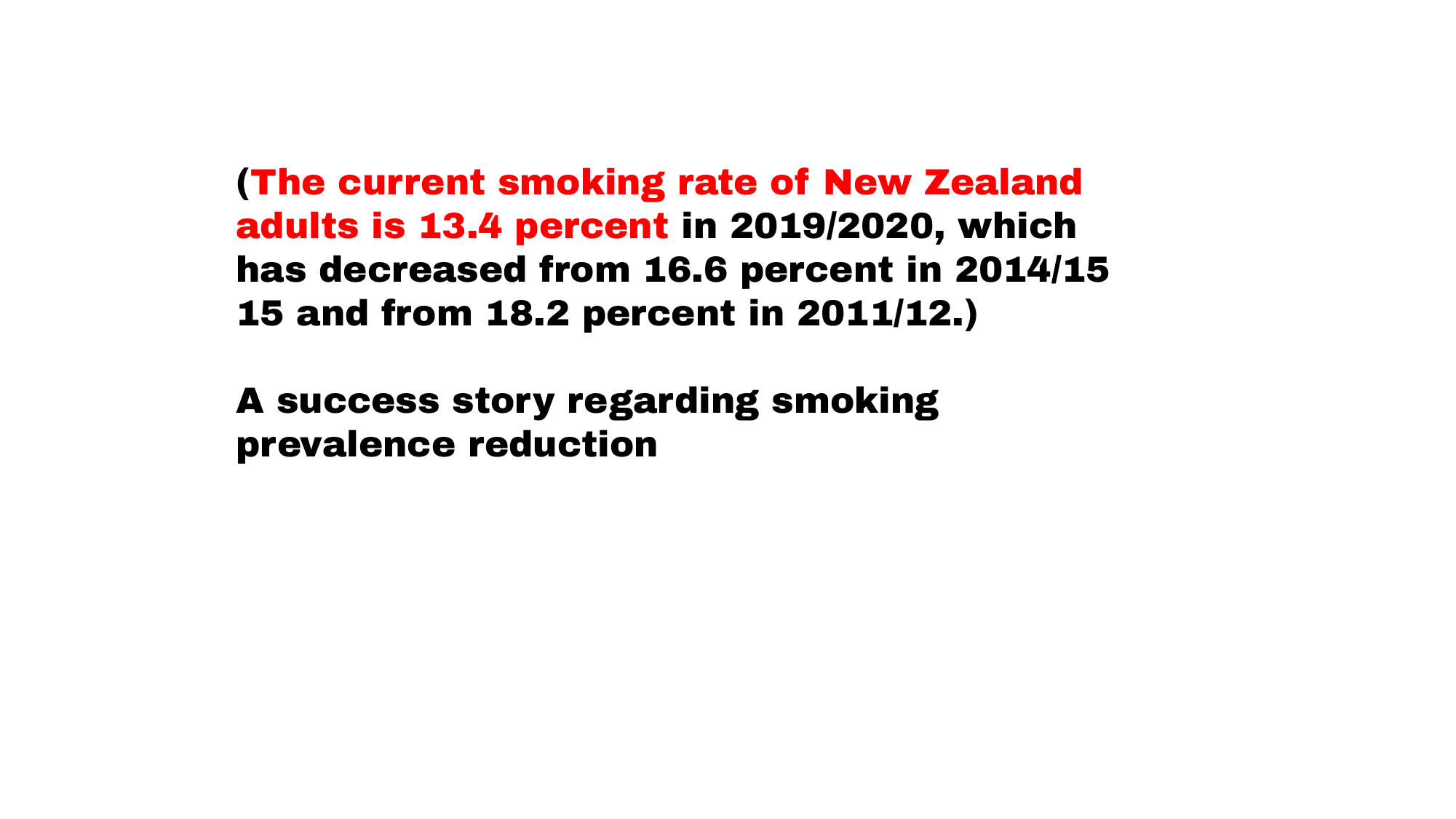

(The current smoking rate of New Zealand adults is 13.4 percent in 2019/2020, which has decreased from 16.6 percent in 2014/15 15 and from 18.2 percent in 2011/12.)

A success story regarding smoking prevalence reduction